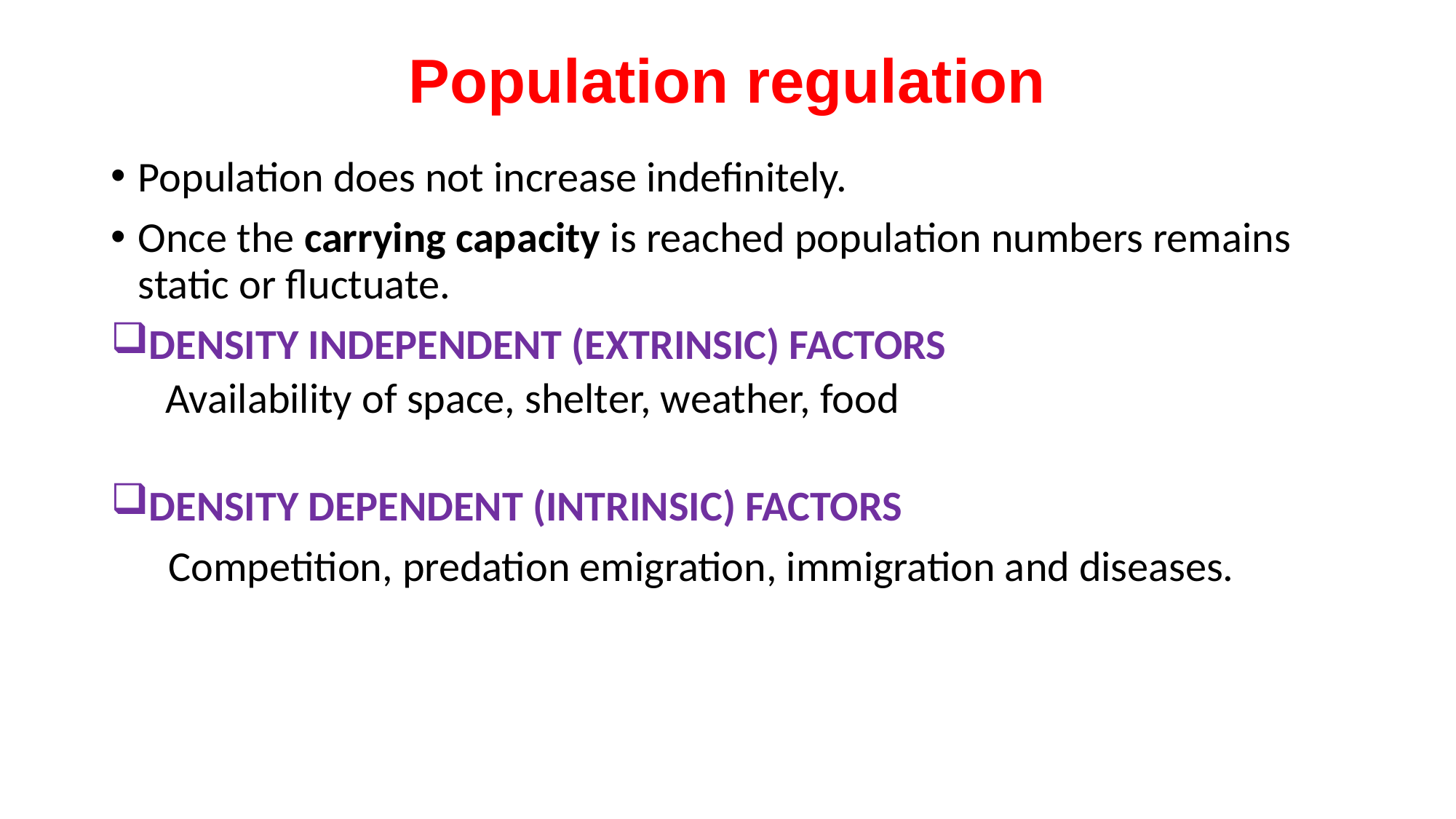

# Population regulation
Population does not increase indefinitely.
Once the carrying capacity is reached population numbers remains static or fluctuate.
DENSITY INDEPENDENT (EXTRINSIC) FACTORS
Availability of space, shelter, weather, food

DENSITY DEPENDENT (INTRINSIC) FACTORS
      Competition, predation emigration, immigration and diseases.